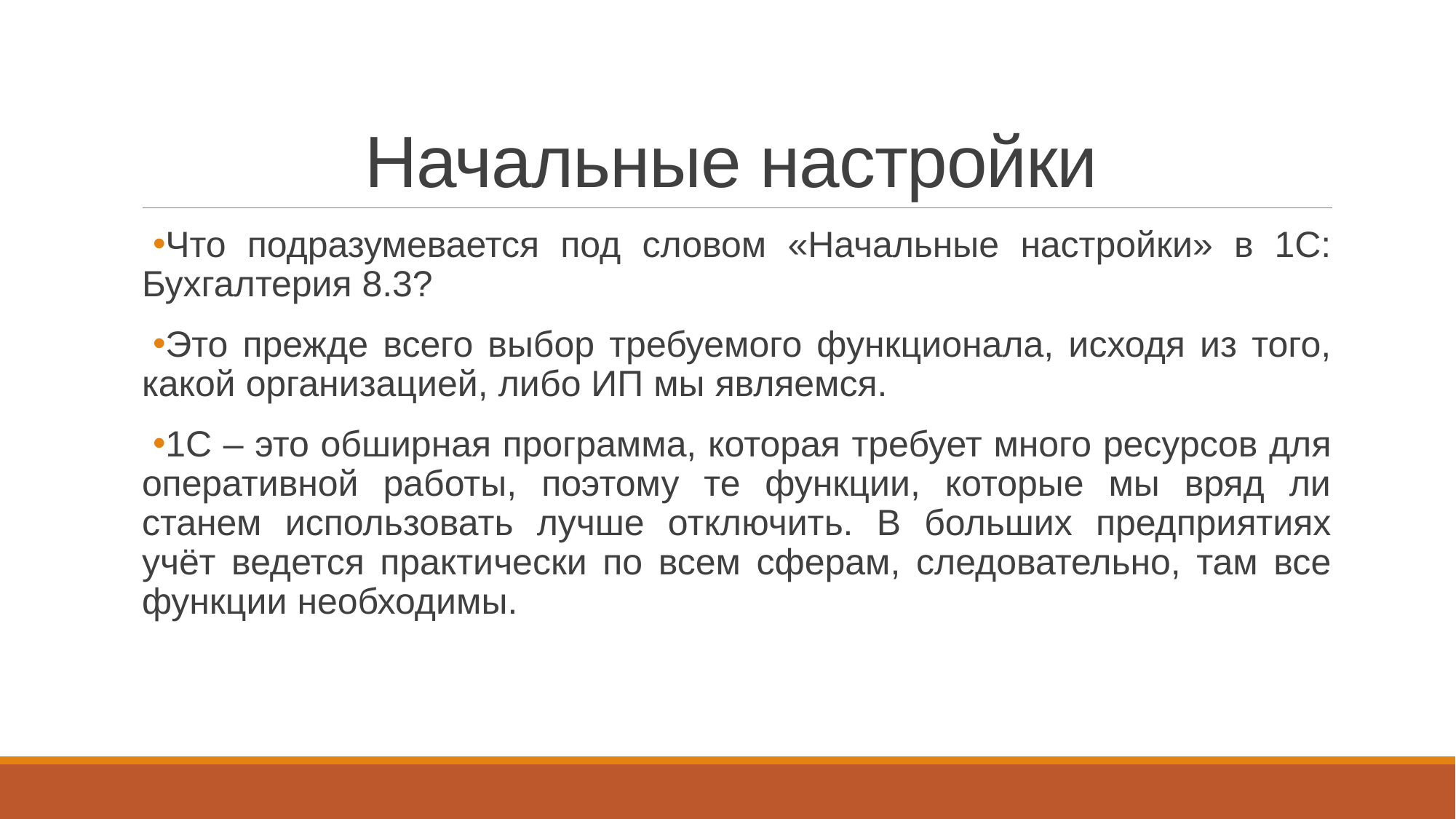

# Начальные настройки
Что подразумевается под словом «Начальные настройки» в 1С: Бухгалтерия 8.3?
Это прежде всего выбор требуемого функционала, исходя из того, какой организацией, либо ИП мы являемся.
1С – это обширная программа, которая требует много ресурсов для оперативной работы, поэтому те функции, которые мы вряд ли станем использовать лучше отключить. В больших предприятиях учёт ведется практически по всем сферам, следовательно, там все функции необходимы.